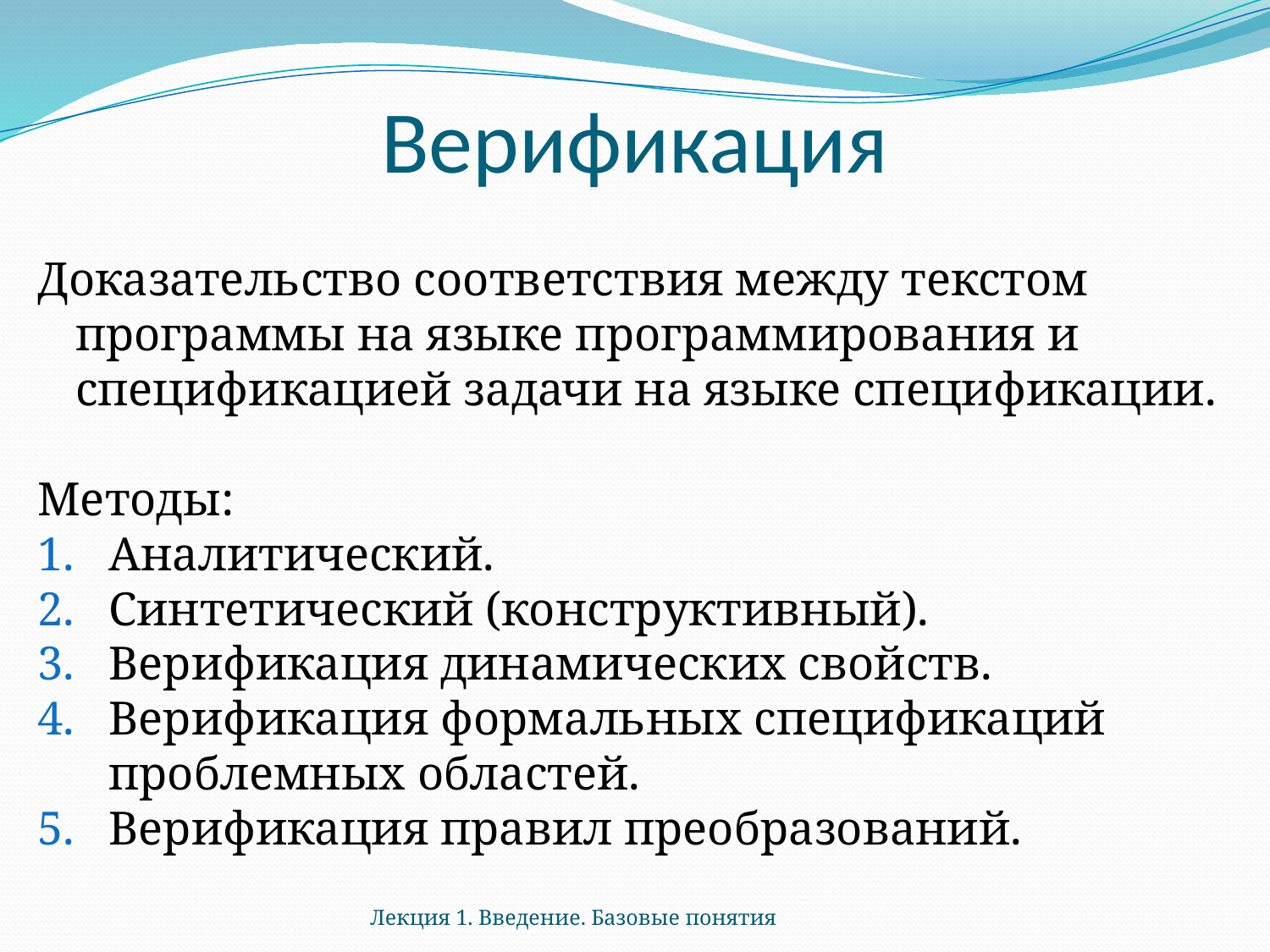

# Верификация
Доказательство соответствия между текстом программы на языке программирования и спецификацией задачи на языке спецификации.

Методы:
Аналитический.
Синтетический (конструктивный).
Верификация динамических свойств.
Верификация формальных спецификаций проблемных областей.
Верификация правил преобразований.
Лекция 1. Введение. Базовые понятия